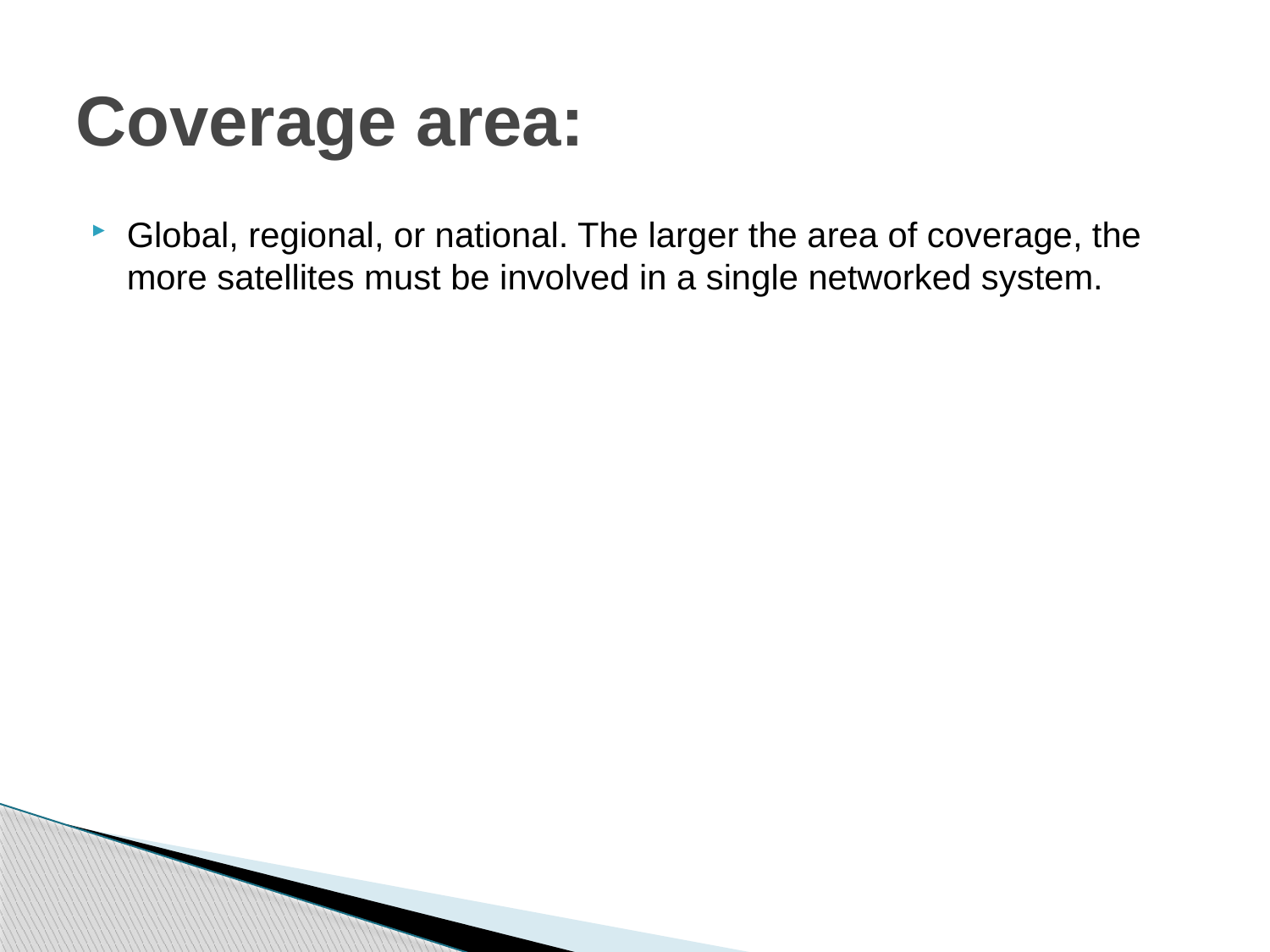

# Coverage area:
Global, regional, or national. The larger the area of coverage, the more satellites must be involved in a single networked system.